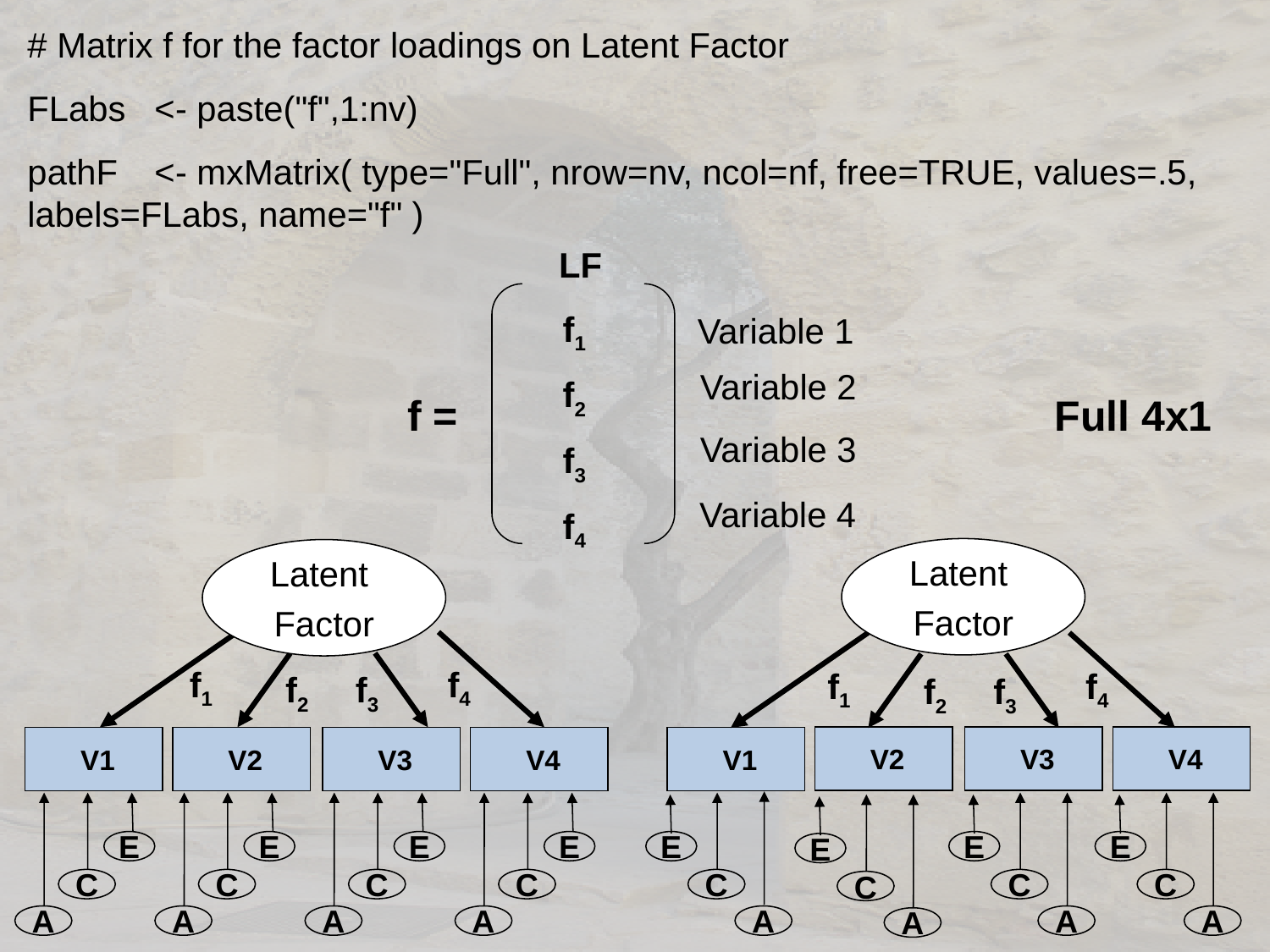

# Matrix f for the factor loadings on Latent Factor
FLabs	<- paste("f",1:nv)
pathF	<- mxMatrix( type="Full", nrow=nv, ncol=nf, free=TRUE, values=.5, labels=FLabs, name="f" )
LF

f1
f2
f3
f4
Variable 1
Variable 2
f =
Variable 3
Variable 4
Full 4x1
Latent
Factor
Latent
Factor

f1
f4
f1
f4
f2
f3
f2
f3
 V2
 V3
 V4
 V2
 V3
 V4
 V1
 V1

E
E
E
E
E
E
E
E
C
C
C
C
C
C
C
C
A
A
A
A
A
A
A
A